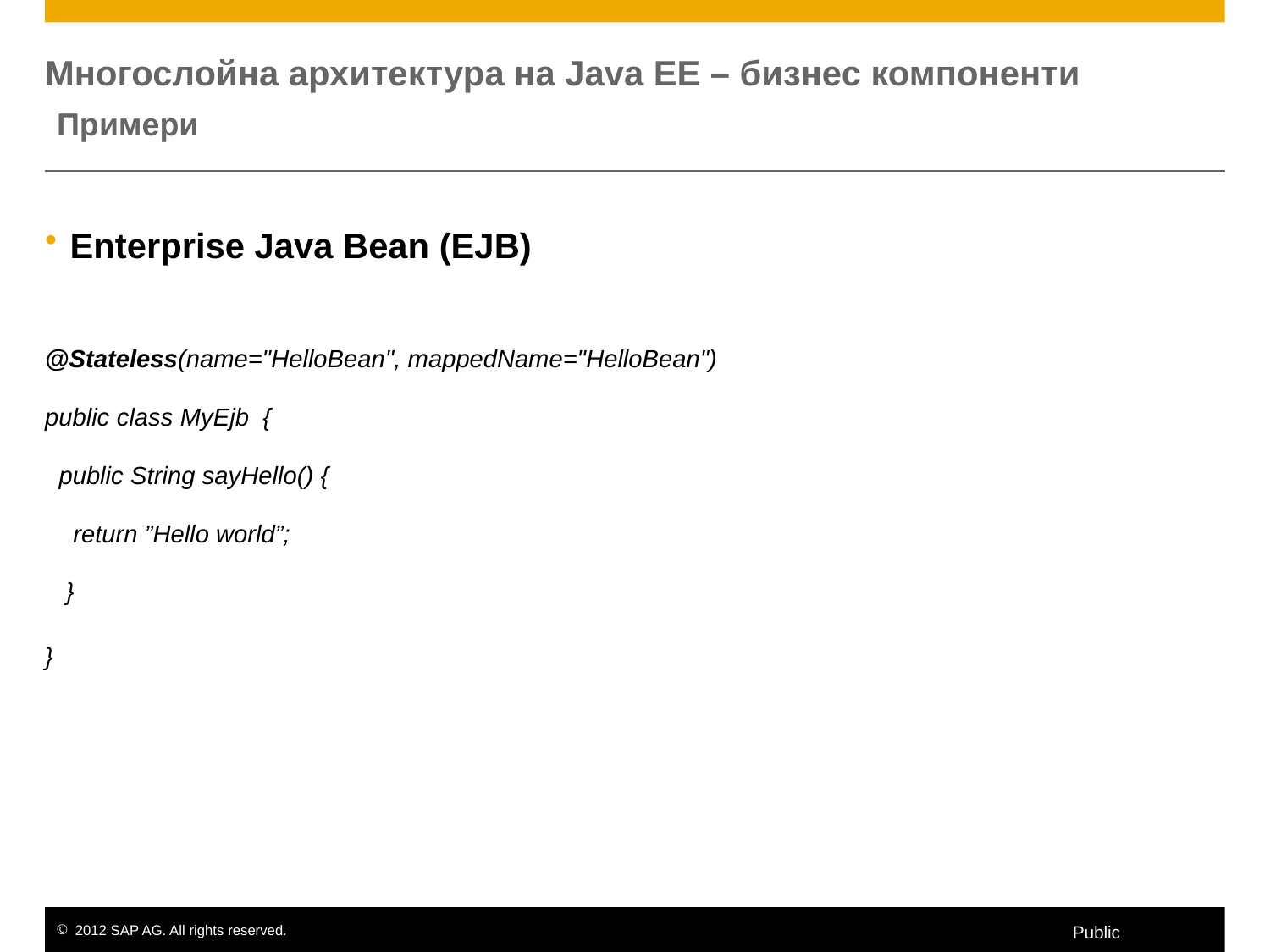

# Многослойна архитектура на Jаva EE – бизнес компоненти Примери
Enterprise Java Bean (EJB)

@Stateless(name="HelloBean", mappedName="HelloBean")
public class MyEjb  {
  public String sayHello() {
    return ”Hello world”;
   }
}